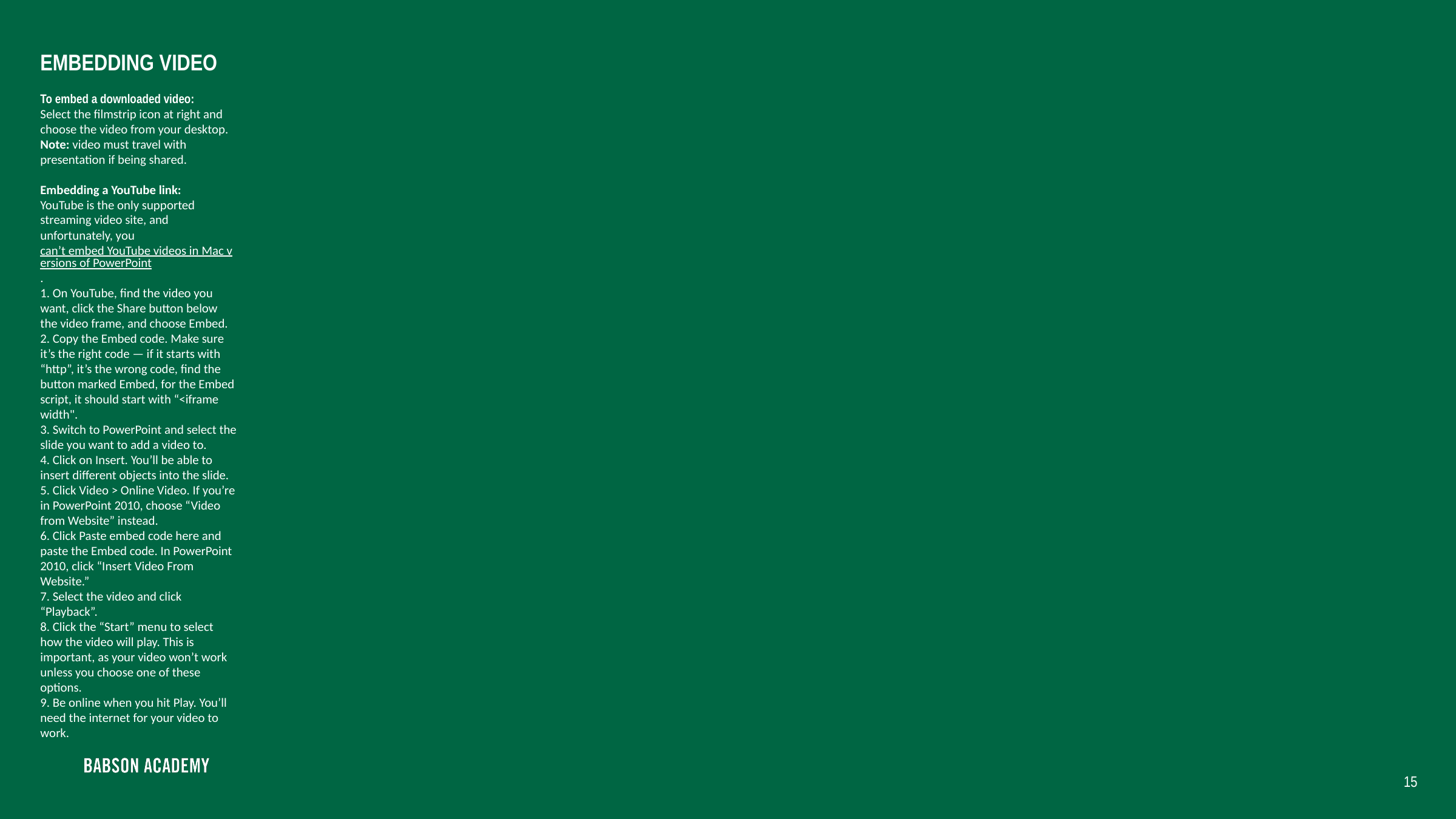

EMBEDDING VIDEO

To embed a downloaded video:
Select the filmstrip icon at right and choose the video from your desktop.  Note: video must travel with presentation if being shared.

Embedding a YouTube link:
YouTube is the only supported streaming video site, and unfortunately, you can’t embed YouTube videos in Mac versions of PowerPoint.
1. On YouTube, find the video you want, click the Share button below the video frame, and choose Embed.
2. Copy the Embed code. Make sure it’s the right code — if it starts with “http”, it’s the wrong code, find the button marked Embed, for the Embed script, it should start with “<iframe width".
3. Switch to PowerPoint and select the slide you want to add a video to.
4. Click on Insert. You’ll be able to insert different objects into the slide.
5. Click Video > Online Video. If you’re in PowerPoint 2010, choose “Video from Website” instead.
6. Click Paste embed code here and paste the Embed code. In PowerPoint 2010, click “Insert Video From Website.”
7. Select the video and click “Playback”.
8. Click the “Start” menu to select how the video will play. This is important, as your video won’t work unless you choose one of these options.
9. Be online when you hit Play. You’ll need the internet for your video to work.

15